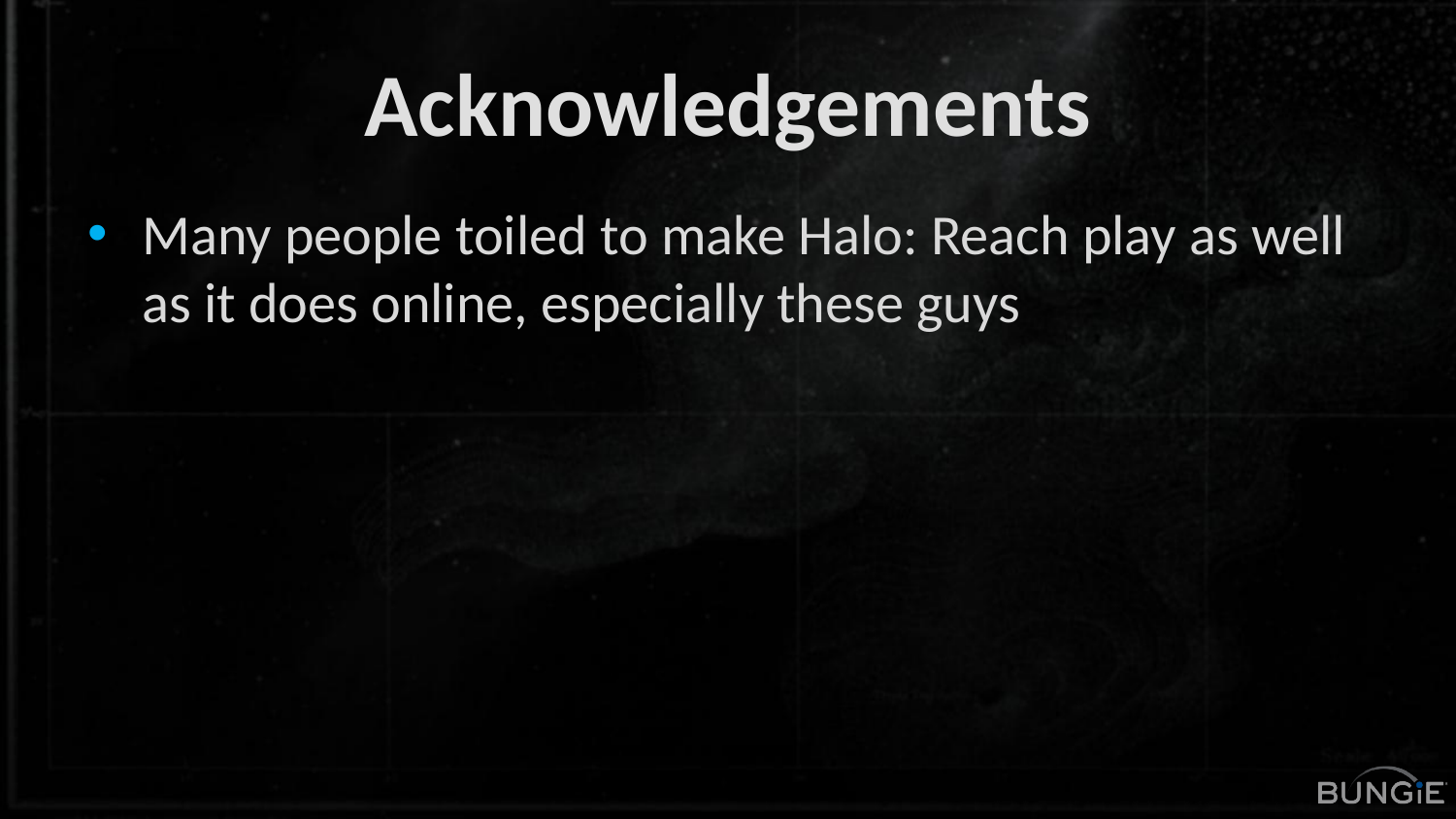

# Acknowledgements
Many people toiled to make Halo: Reach play as well as it does online, especially these guys